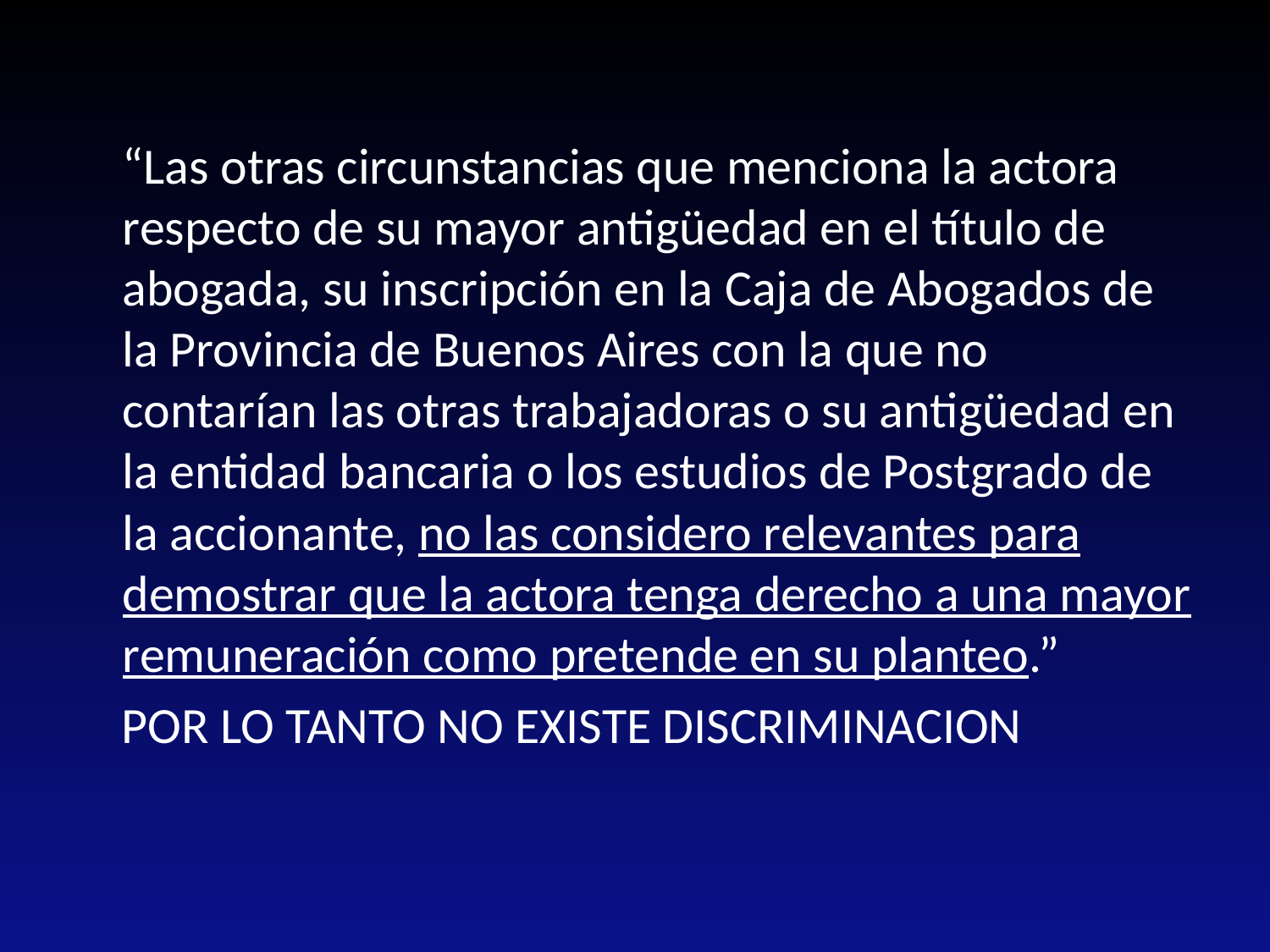

“Las otras circunstancias que menciona la actora respecto de su mayor antigüedad en el título de abogada, su inscripción en la Caja de Abogados de la Provincia de Buenos Aires con la que no contarían las otras trabajadoras o su antigüedad en la entidad bancaria o los estudios de Postgrado de la accionante, no las considero relevantes para demostrar que la actora tenga derecho a una mayor remuneración como pretende en su planteo.”
    POR LO TANTO NO EXISTE DISCRIMINACION